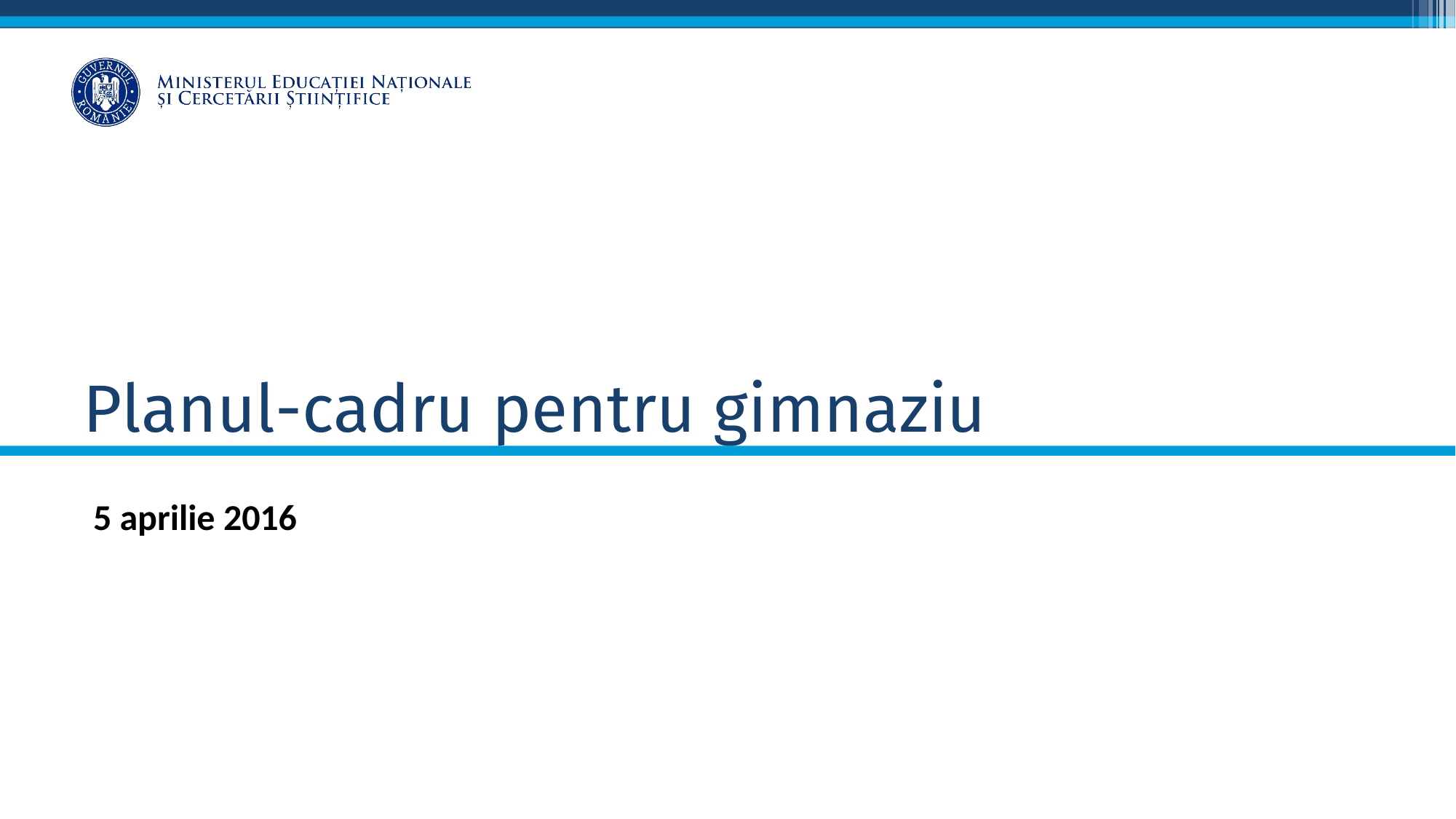

# Planul-cadru pentru gimnaziu
5 aprilie 2016